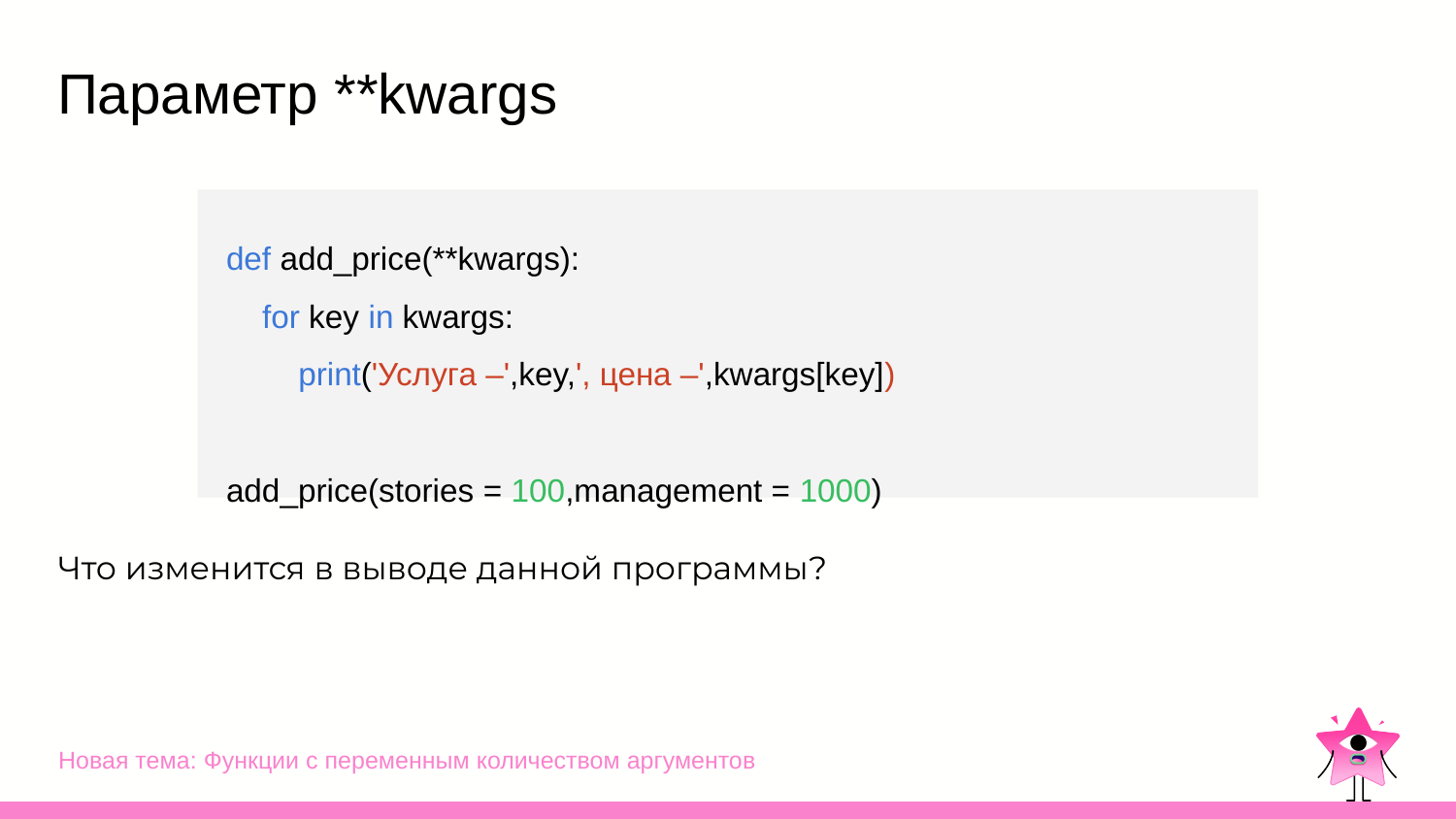

# Параметр **kwargs
def add_price(**kwargs):
    for key in kwargs:
        print('Услуга –',key,', цена –',kwargs[key])

add_price(stories = 100,management = 1000)

Что изменится в выводе данной программы?
Новая тема: Функции с переменным количеством аргументов